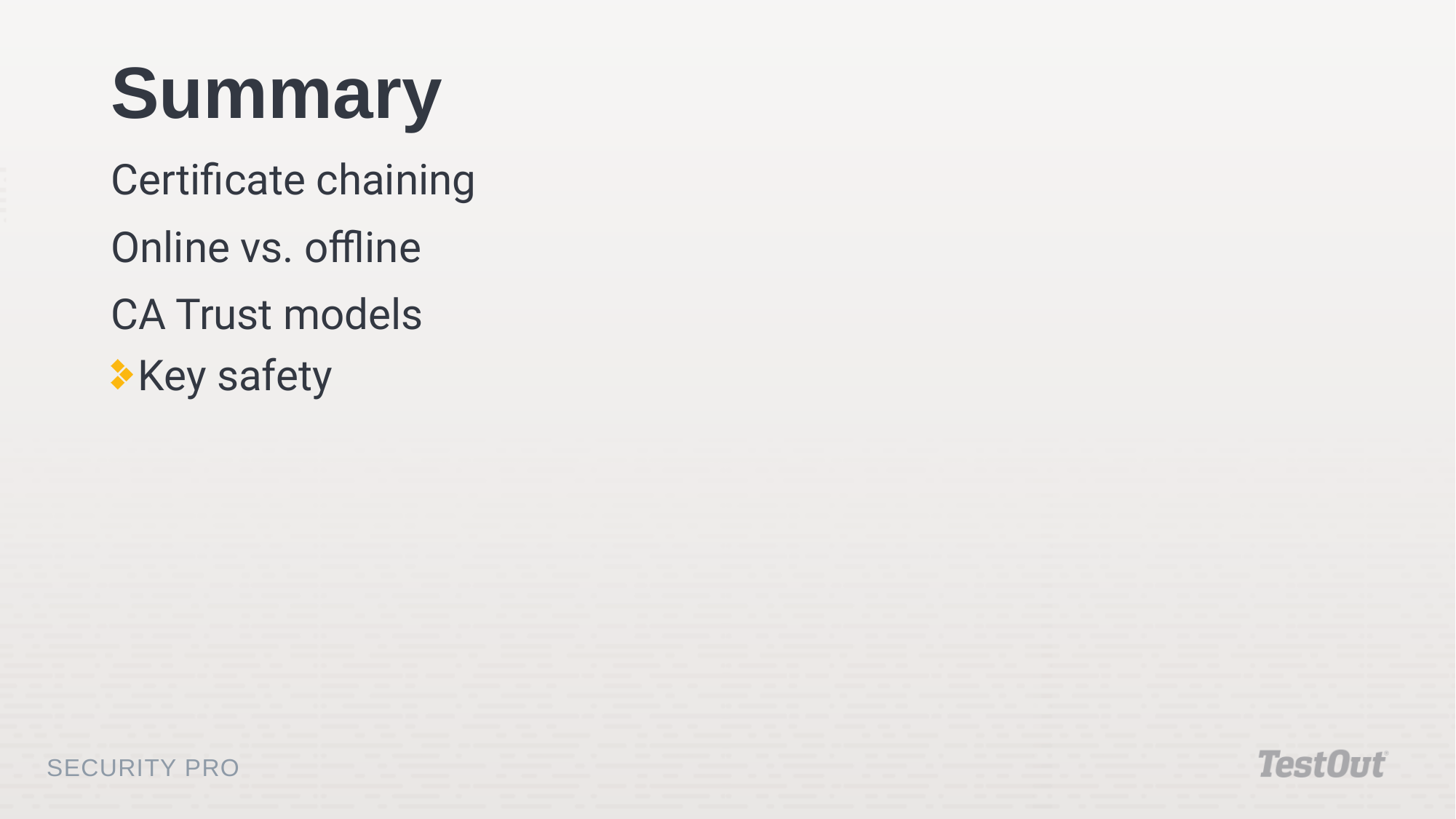

# Summary
Certificate chaining
Online vs. offline
CA Trust models
Key safety
Security Pro